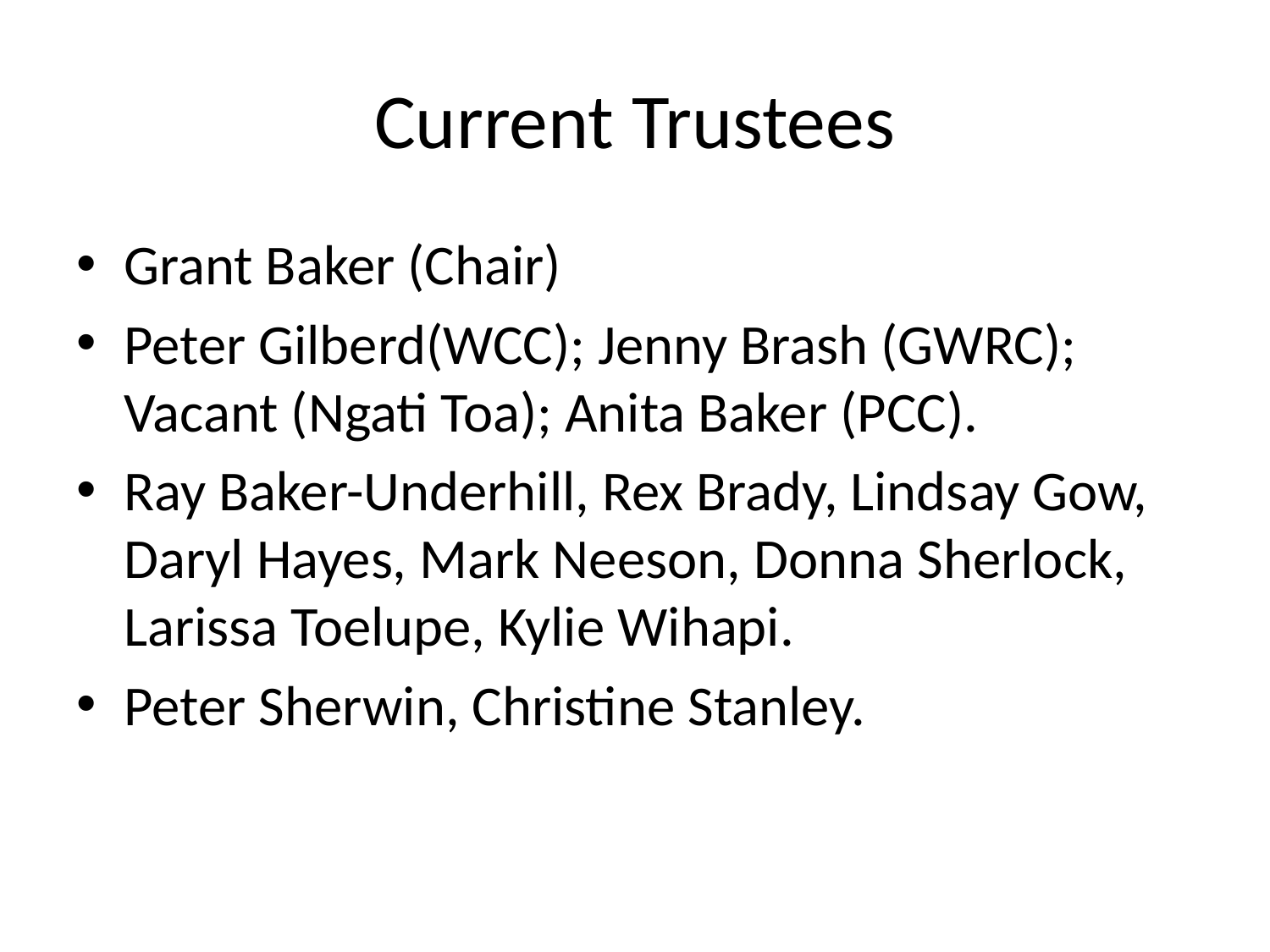

# Current Trustees
Grant Baker (Chair)
Peter Gilberd(WCC); Jenny Brash (GWRC); Vacant (Ngati Toa); Anita Baker (PCC).
Ray Baker-Underhill, Rex Brady, Lindsay Gow, Daryl Hayes, Mark Neeson, Donna Sherlock, Larissa Toelupe, Kylie Wihapi.
Peter Sherwin, Christine Stanley.